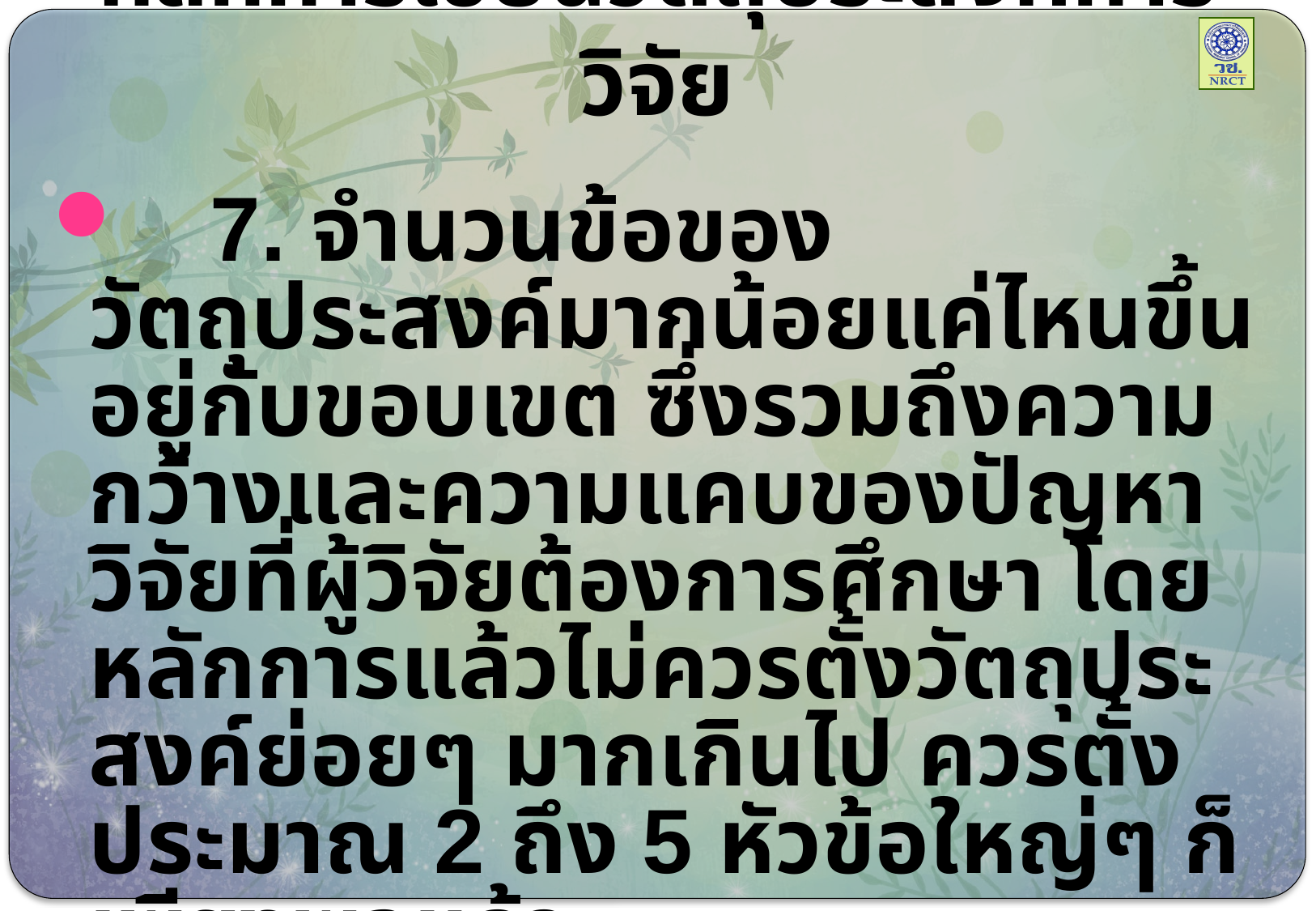

# หลักการเขียนวัตถุประสงค์การวิจัย
	7. จำนวนข้อของวัตถุประสงค์มากน้อยแค่ไหนขึ้นอยู่กับขอบเขต ซึ่งรวมถึงความกว้างและความแคบของปัญหาวิจัยที่ผู้วิจัยต้องการศึกษา โดยหลักการแล้วไม่ควรตั้งวัตถุประสงค์ย่อยๆ มากเกินไป ควรตั้งประมาณ 2 ถึง 5 หัวข้อใหญ่ๆ ก็เพียงพอแล้ว